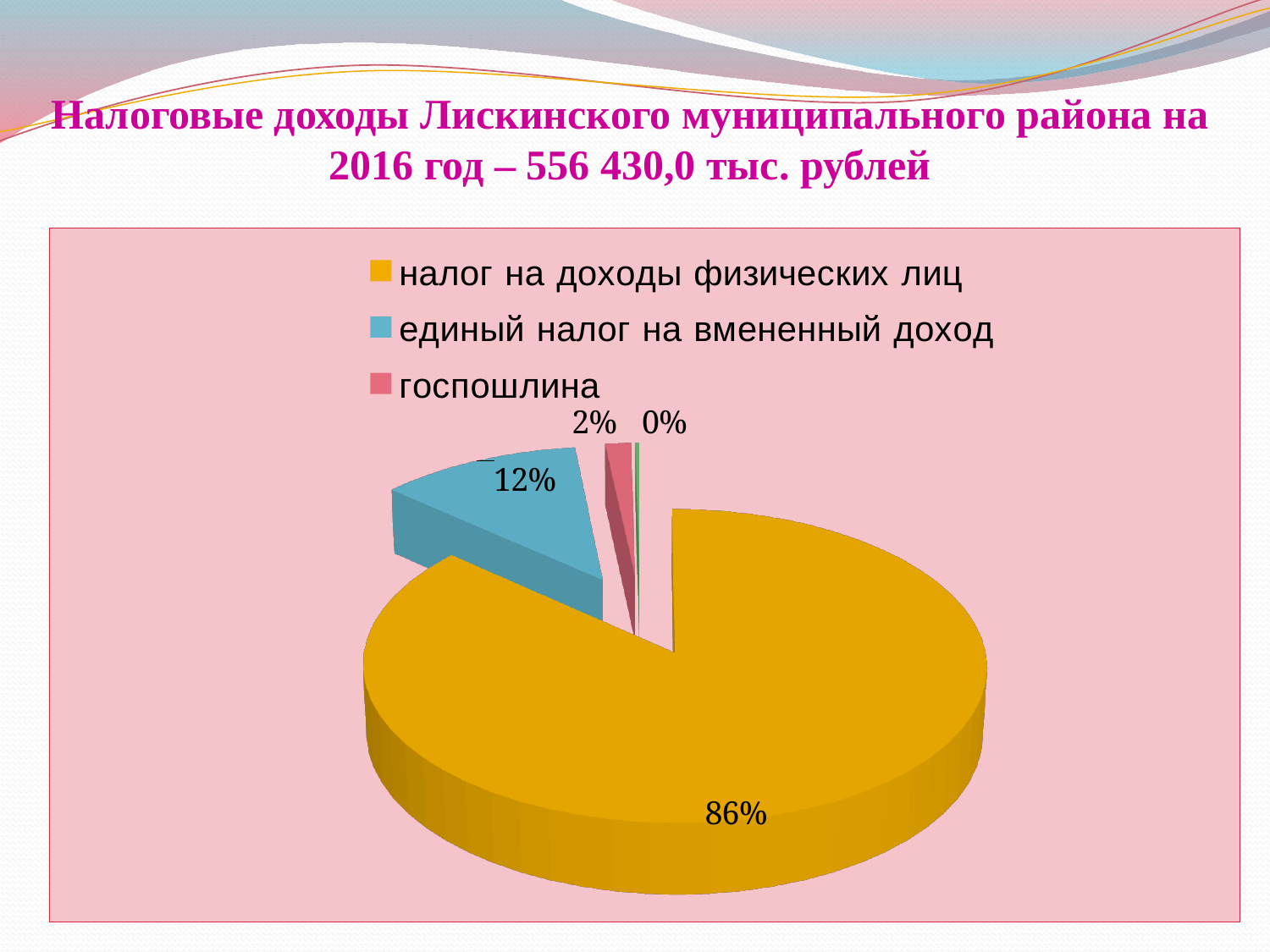

# Налоговые доходы Лискинского муниципального района на 2016 год – 556 430,0 тыс. рублей

[unsupported chart]